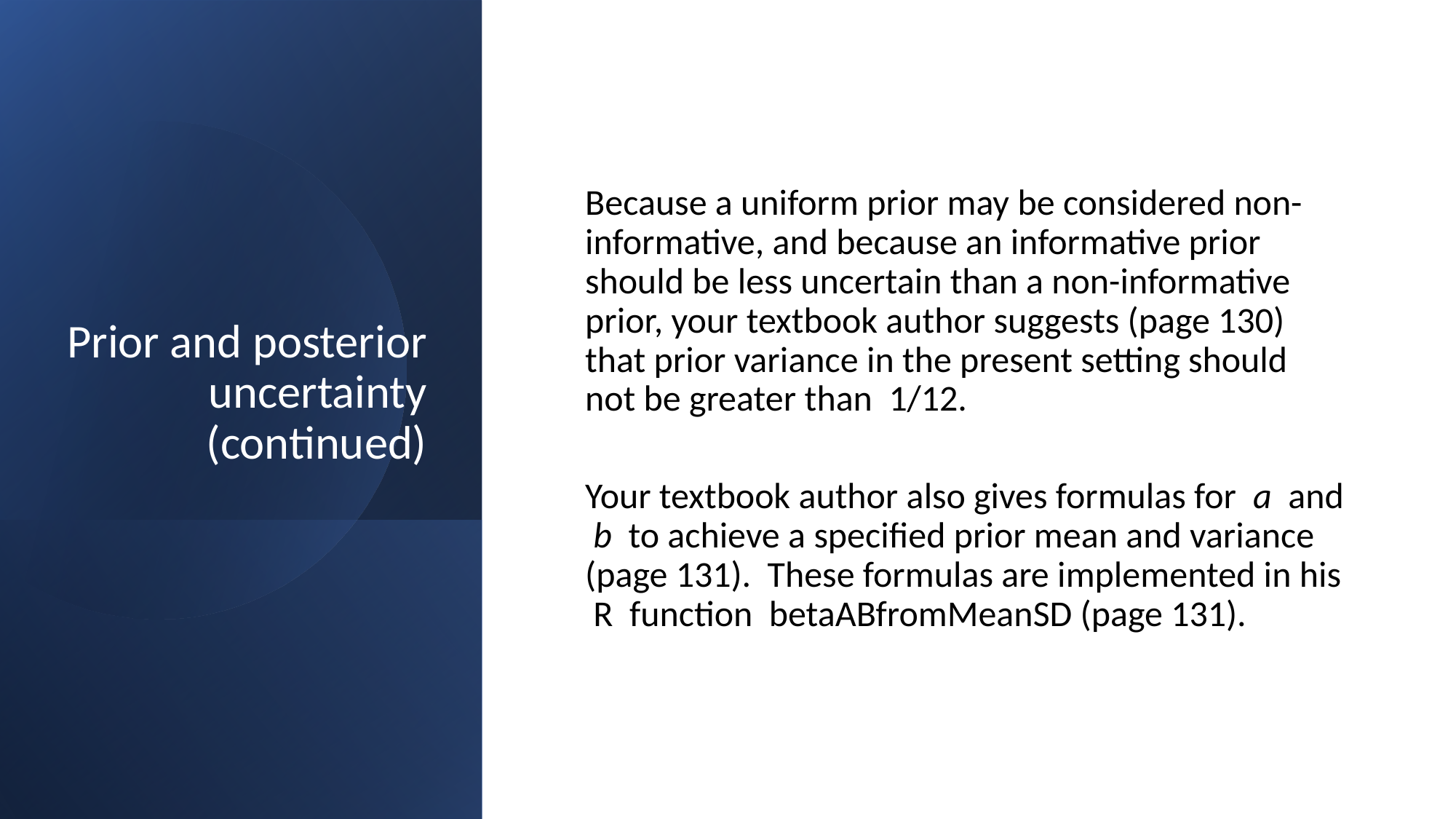

# Prior and posterior uncertainty (continued)
Because a uniform prior may be considered non-informative, and because an informative prior should be less uncertain than a non-informative prior, your textbook author suggests (page 130) that prior variance in the present setting should not be greater than  1/12.

Your textbook author also gives formulas for  a  and  b  to achieve a specified prior mean and variance (page 131).  These formulas are implemented in his  R  function  betaABfromMeanSD (page 131).